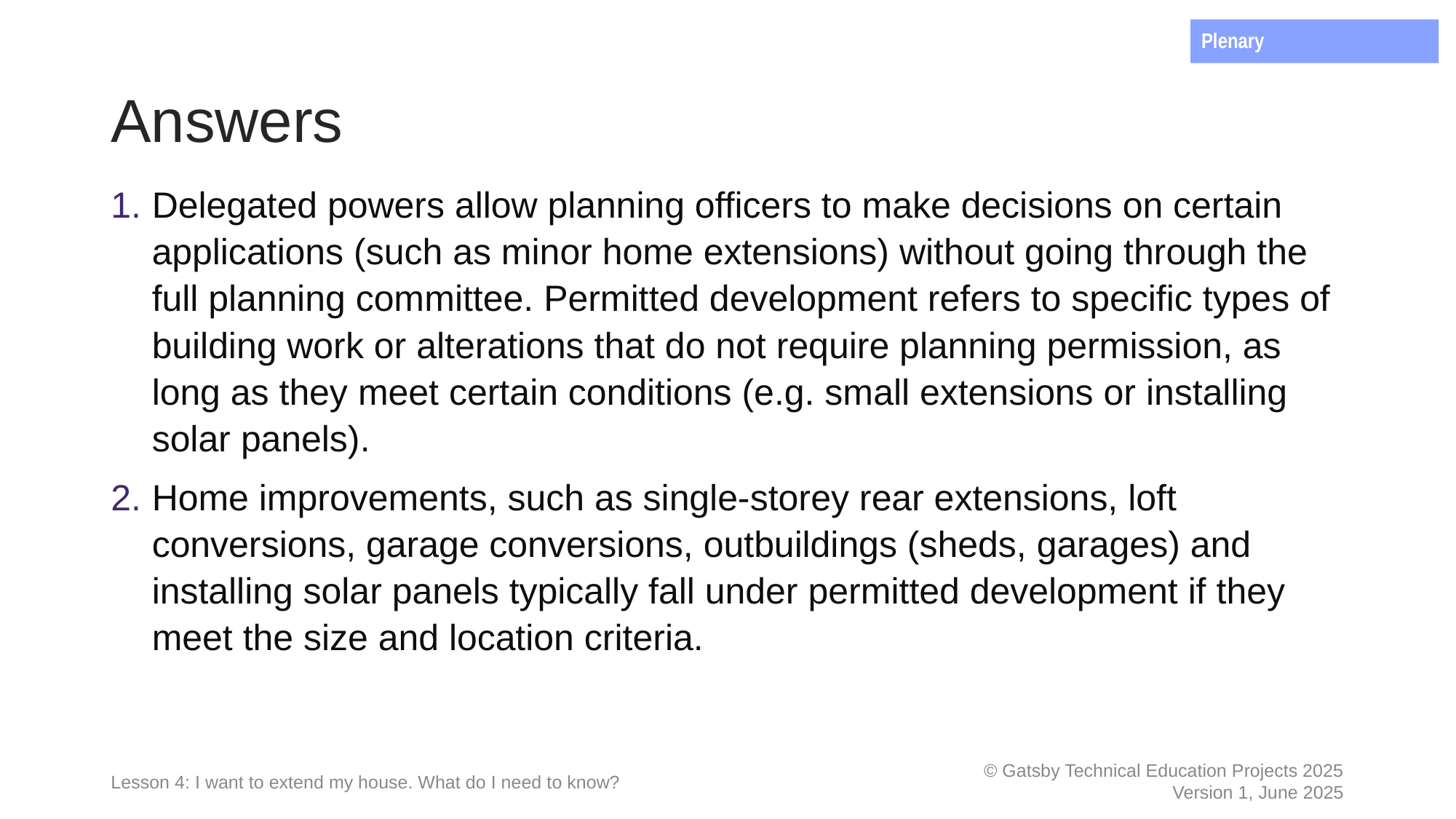

Plenary
# Answers
Delegated powers allow planning officers to make decisions on certain applications (such as minor home extensions) without going through the full planning committee. Permitted development refers to specific types of building work or alterations that do not require planning permission, as long as they meet certain conditions (e.g. small extensions or installing solar panels).
Home improvements, such as single-storey rear extensions, loft conversions, garage conversions, outbuildings (sheds, garages) and installing solar panels typically fall under permitted development if they meet the size and location criteria.
Lesson 4: I want to extend my house. What do I need to know?